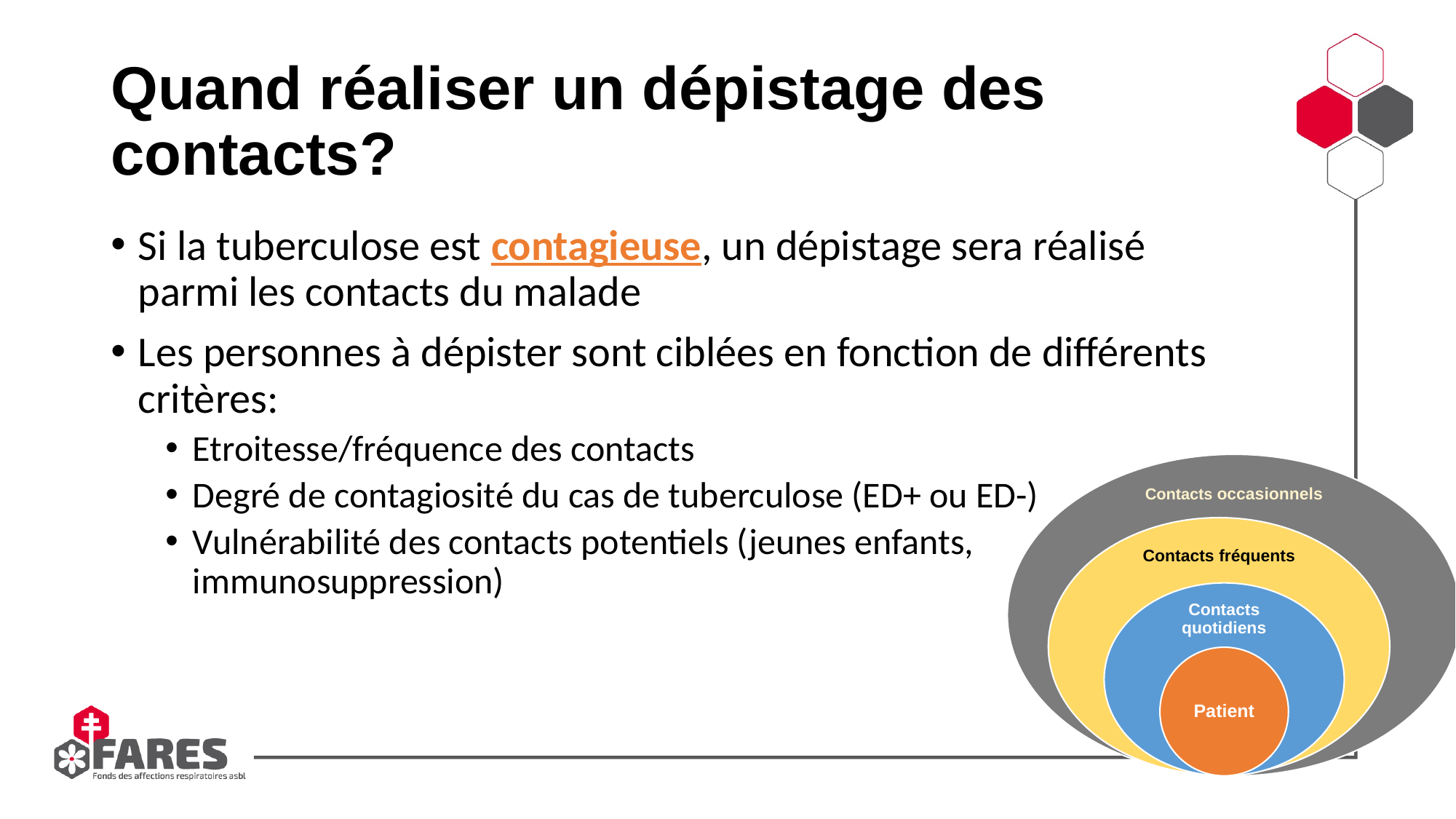

# Quand réaliser un dépistage des contacts?
Si la tuberculose est contagieuse, un dépistage sera réalisé parmi les contacts du malade
Les personnes à dépister sont ciblées en fonction de différents critères:
Etroitesse/fréquence des contacts
Degré de contagiosité du cas de tuberculose (ED+ ou ED-)
Vulnérabilité des contacts potentiels (jeunes enfants, immunosuppression)

Contacts occasionnels
Contacts fréquents
Contacts quotidiens
Patient